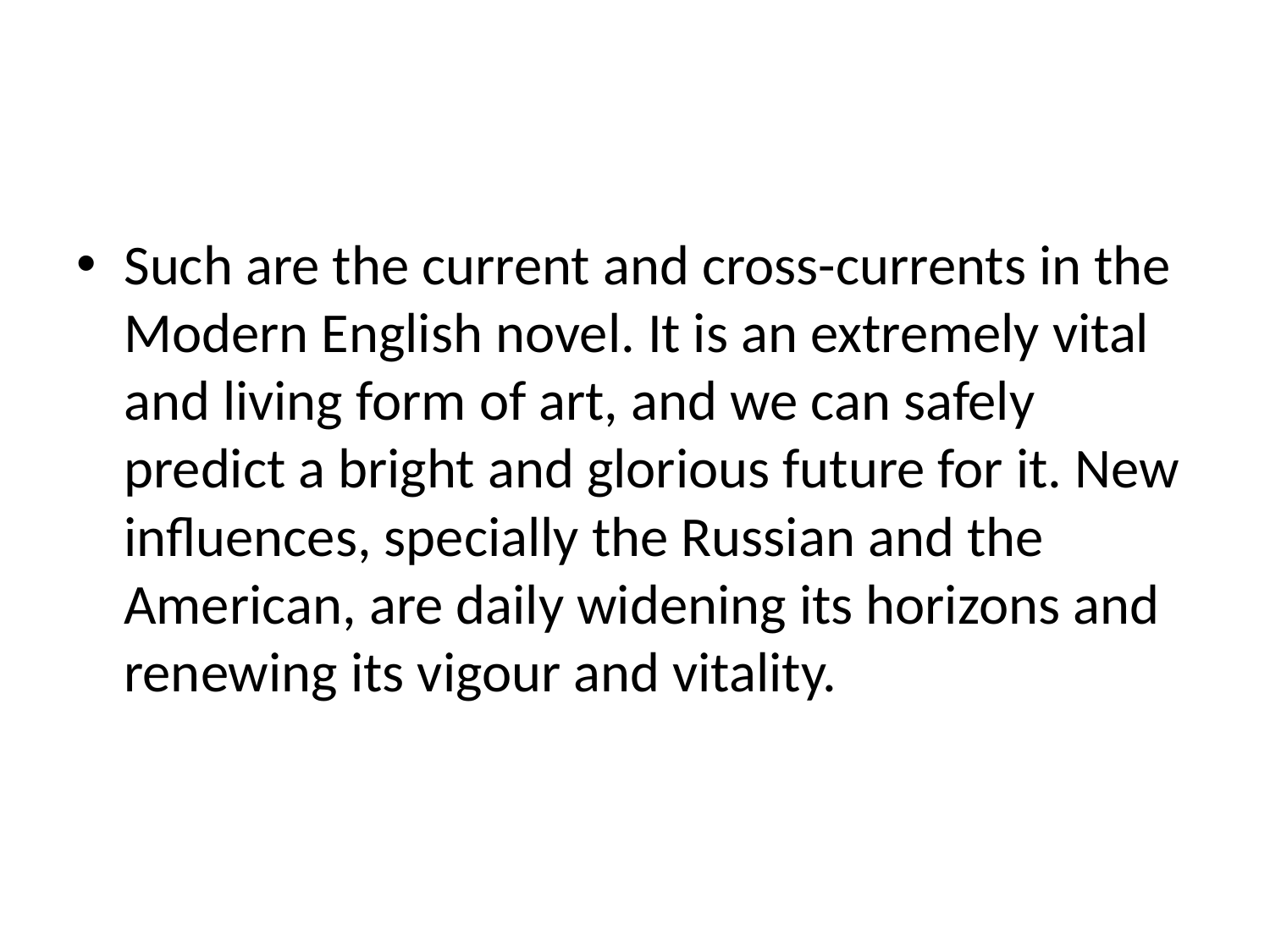

#
Such are the current and cross-currents in the Modern English novel. It is an extremely vital and living form of art, and we can safely predict a bright and glorious future for it. New influences, specially the Russian and the American, are daily widening its horizons and renewing its vigour and vitality.